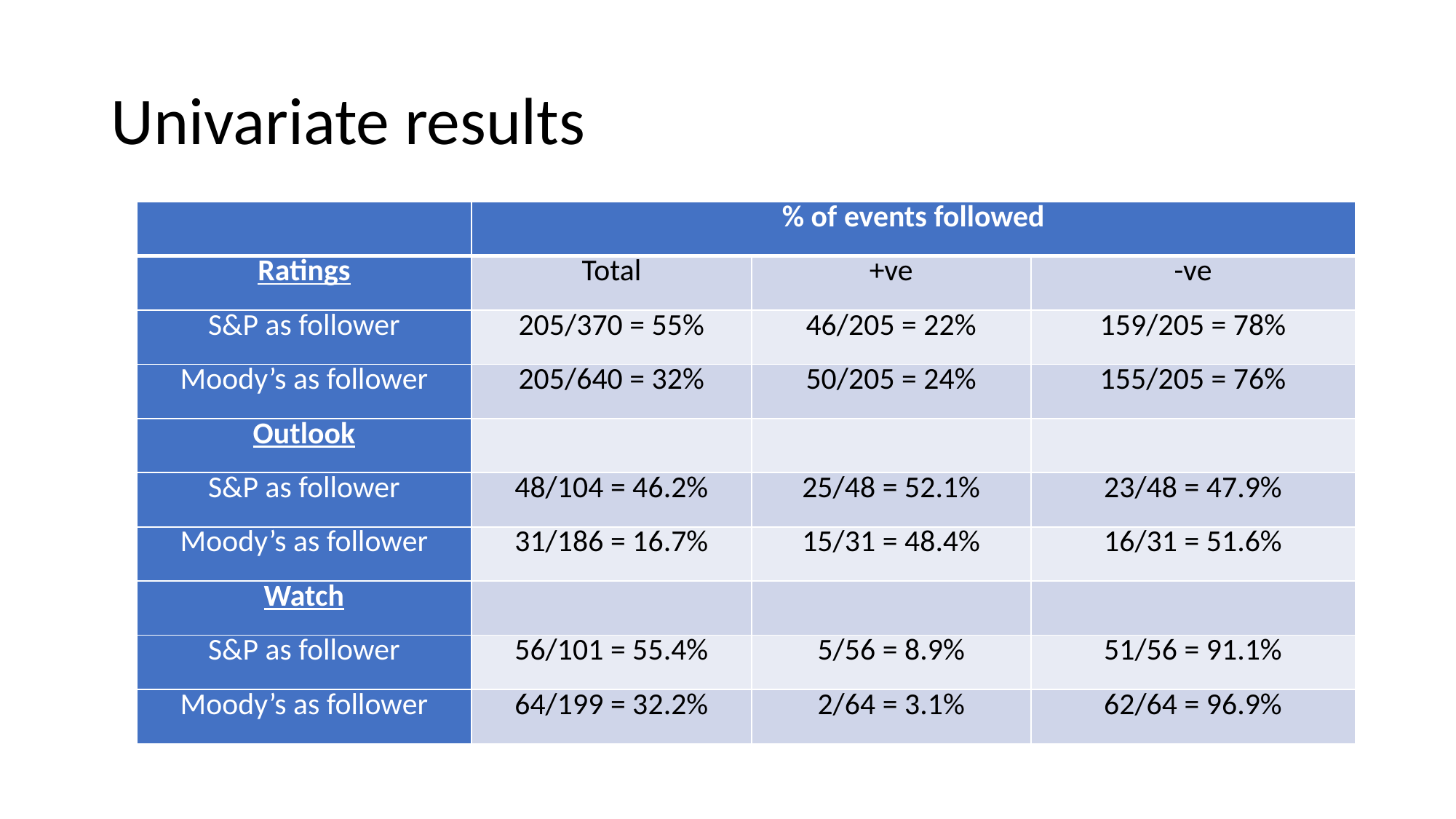

# Univariate results
|  | % of events followed |  |  |
| --- | --- | --- | --- |
| Ratings | Total | +ve | -ve |
| S&P as follower | 205/370 = 55% | 46/205 = 22% | 159/205 = 78% |
| Moody’s as follower | 205/640 = 32% | 50/205 = 24% | 155/205 = 76% |
| Outlook |  |  |  |
| S&P as follower | 48/104 = 46.2% | 25/48 = 52.1% | 23/48 = 47.9% |
| Moody’s as follower | 31/186 = 16.7% | 15/31 = 48.4% | 16/31 = 51.6% |
| Watch |  |  |  |
| S&P as follower | 56/101 = 55.4% | 5/56 = 8.9% | 51/56 = 91.1% |
| Moody’s as follower | 64/199 = 32.2% | 2/64 = 3.1% | 62/64 = 96.9% |